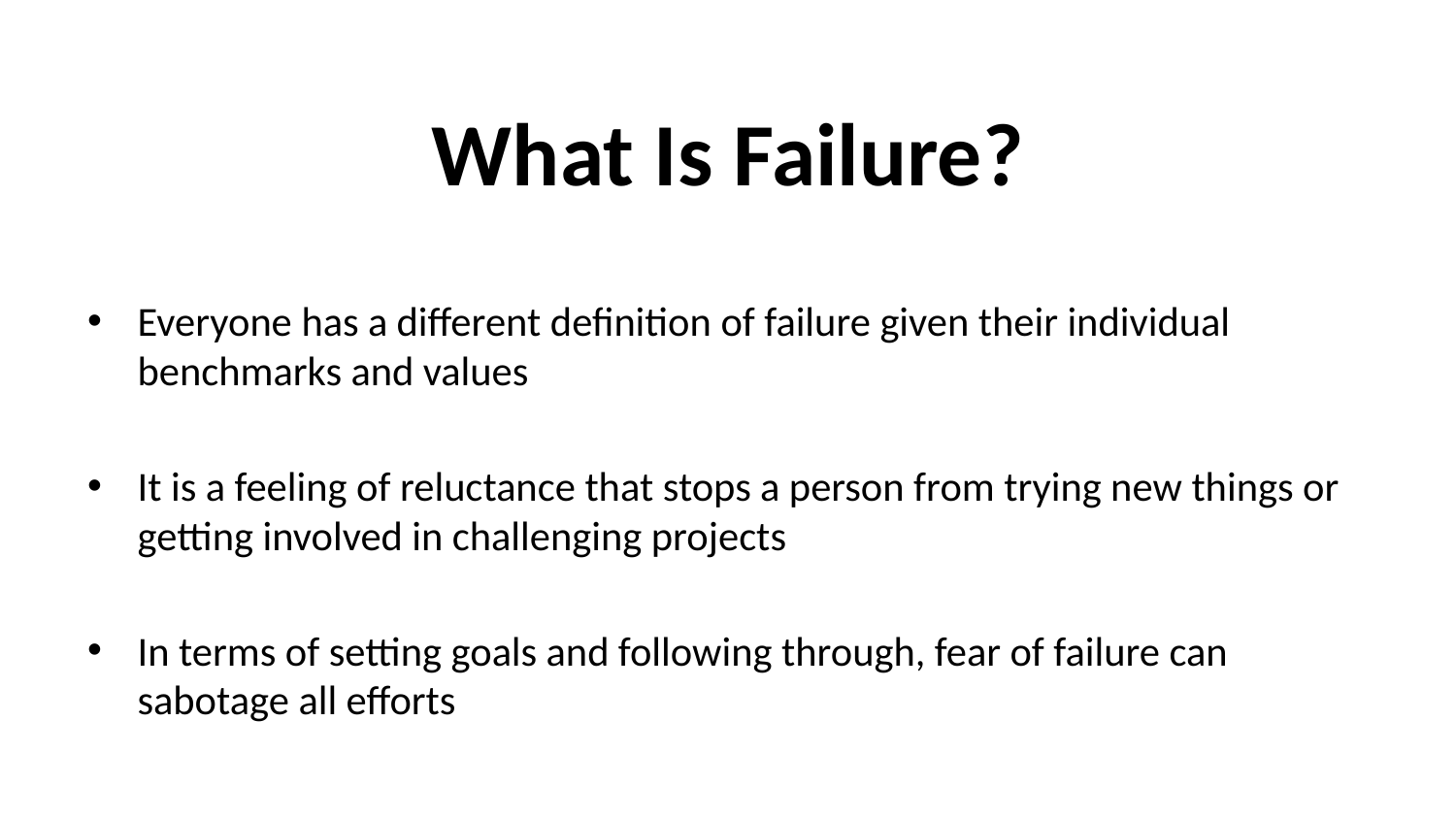

# What Is Failure?
Everyone has a different definition of failure given their individual benchmarks and values

It is a feeling of reluctance that stops a person from trying new things or getting involved in challenging projects

In terms of setting goals and following through, fear of failure can sabotage all efforts